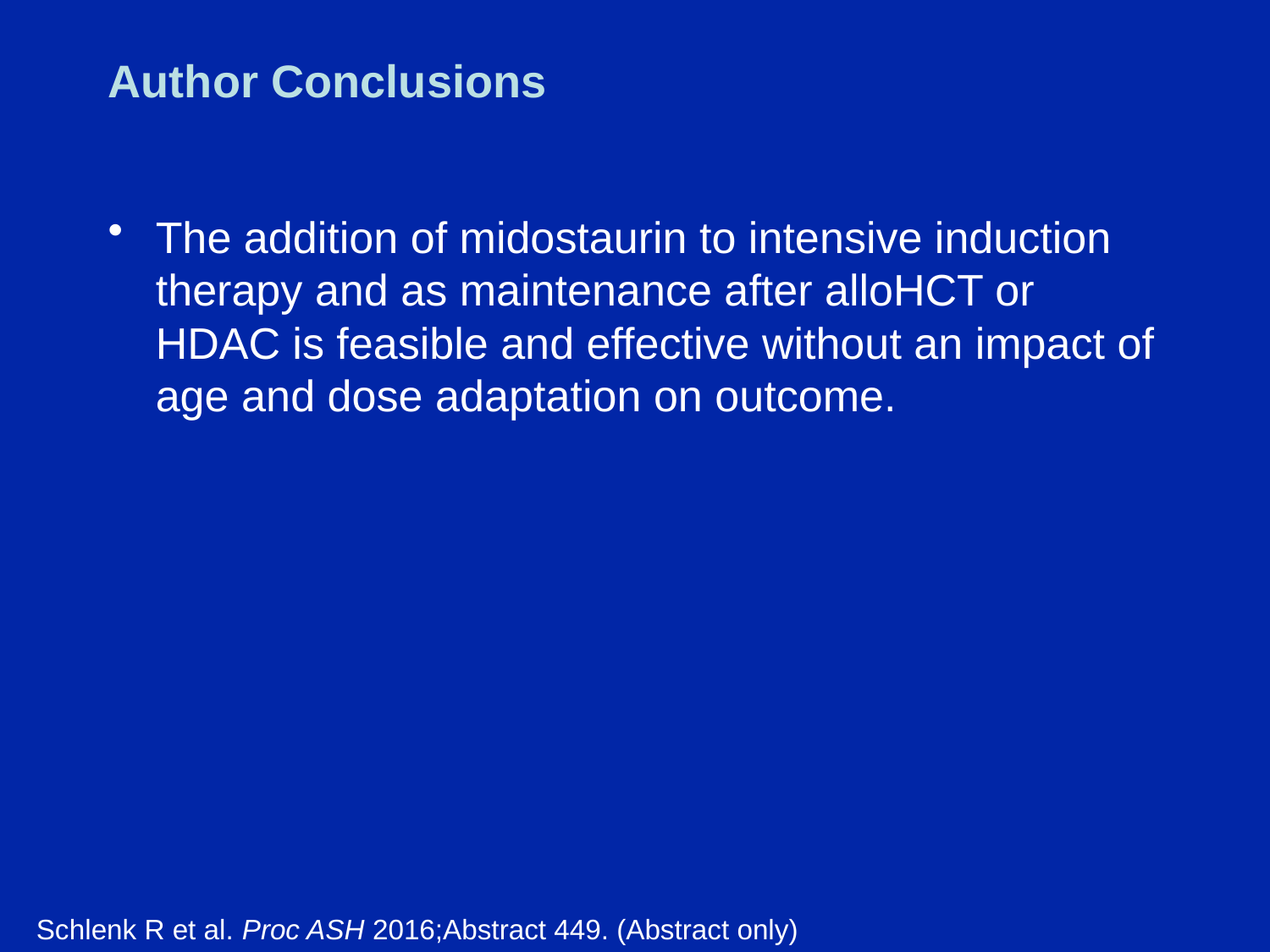

# Author Conclusions
The addition of midostaurin to intensive induction therapy and as maintenance after alloHCT or HDAC is feasible and effective without an impact of age and dose adaptation on outcome.
Schlenk R et al. Proc ASH 2016;Abstract 449. (Abstract only)